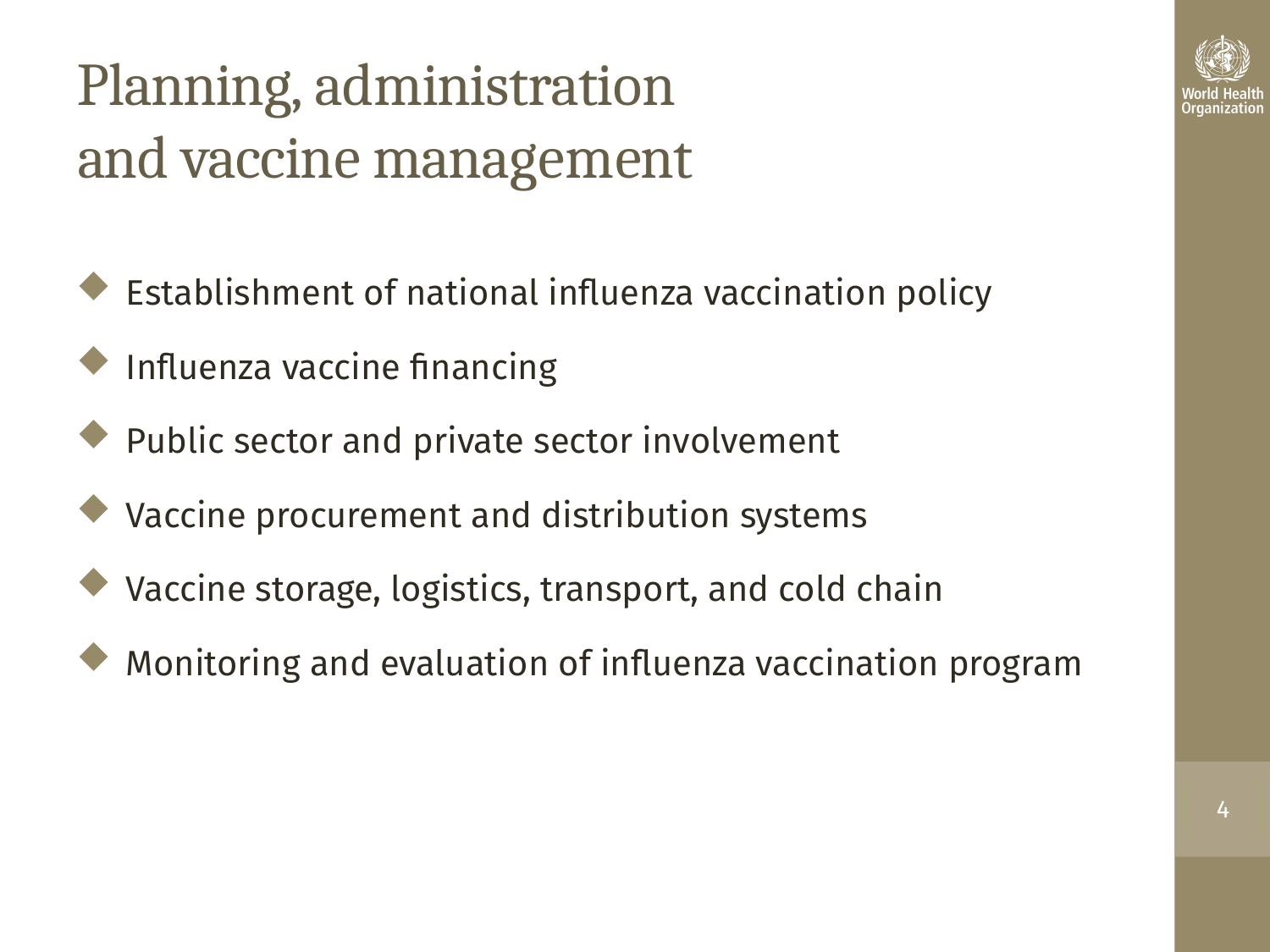

# Planning, administration and vaccine management
Establishment of national influenza vaccination policy
Influenza vaccine financing
Public sector and private sector involvement
Vaccine procurement and distribution systems
Vaccine storage, logistics, transport, and cold chain
Monitoring and evaluation of influenza vaccination program